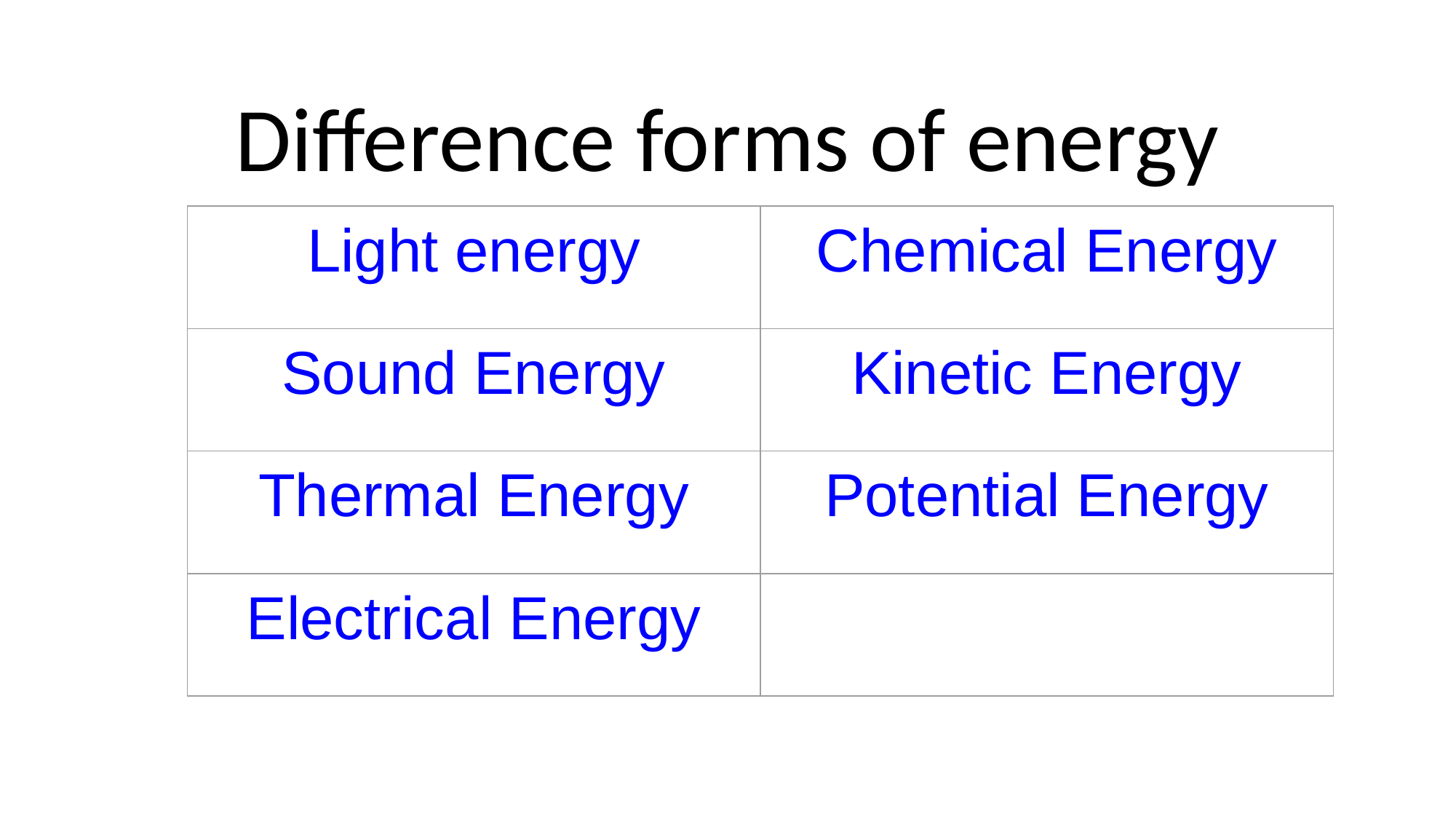

# Difference forms of energy
| Light energy | Chemical Energy |
| --- | --- |
| Sound Energy | Kinetic Energy |
| Thermal Energy | Potential Energy |
| Electrical Energy |  |